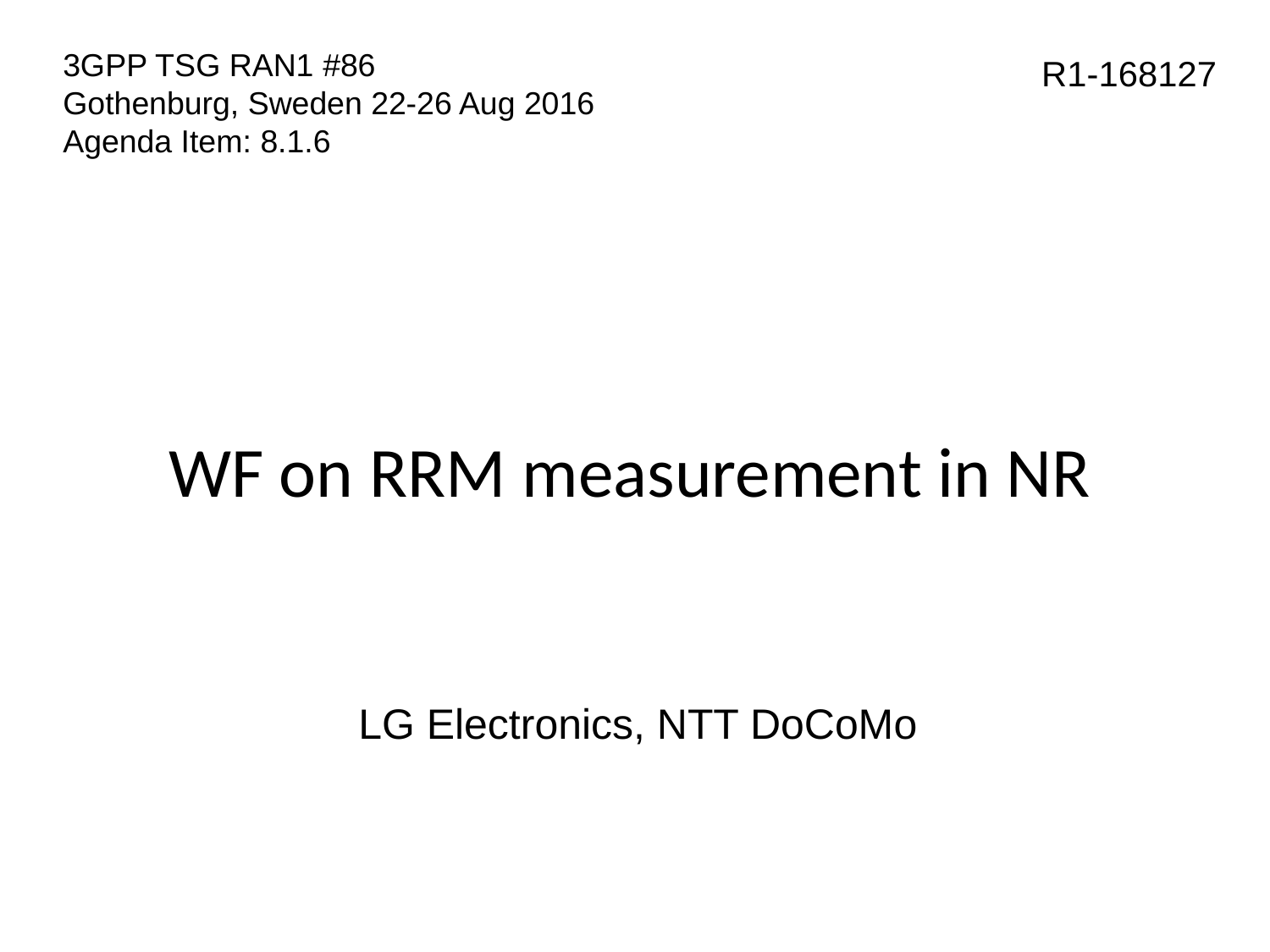

3GPP TSG RAN1 #86
Gothenburg, Sweden 22-26 Aug 2016
Agenda Item: 8.1.6
R1-168127
WF on RRM measurement in NR
LG Electronics, NTT DoCoMo